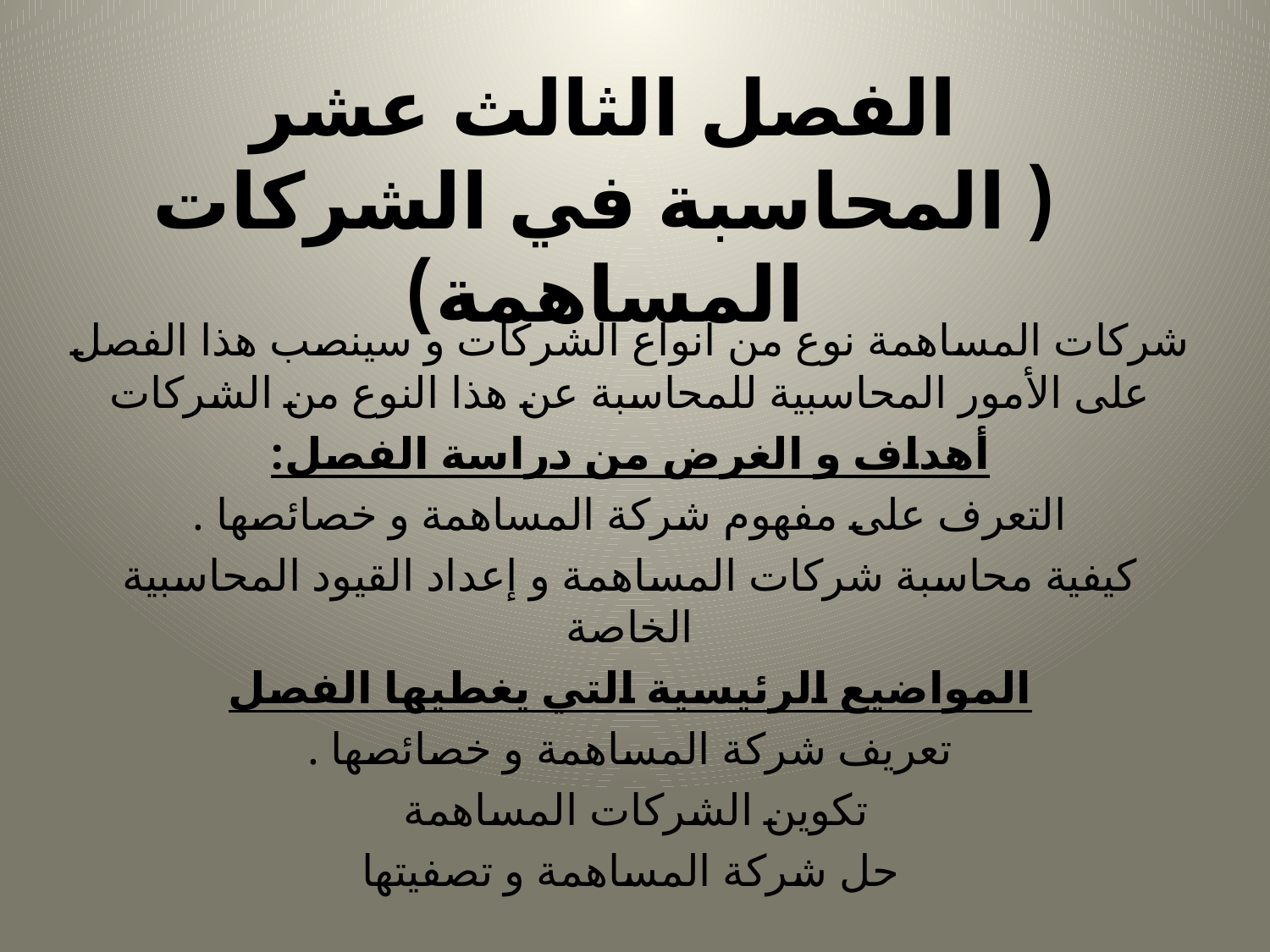

# الفصل الثالث عشر ( المحاسبة في الشركات المساهمة)
شركات المساهمة نوع من أنواع الشركات و سينصب هذا الفصل على الأمور المحاسبية للمحاسبة عن هذا النوع من الشركات
أهداف و الغرض من دراسة الفصل:
التعرف على مفهوم شركة المساهمة و خصائصها .
كيفية محاسبة شركات المساهمة و إعداد القيود المحاسبية الخاصة
المواضيع الرئيسية التي يغطيها الفصل
تعريف شركة المساهمة و خصائصها .
تكوين الشركات المساهمة
حل شركة المساهمة و تصفيتها